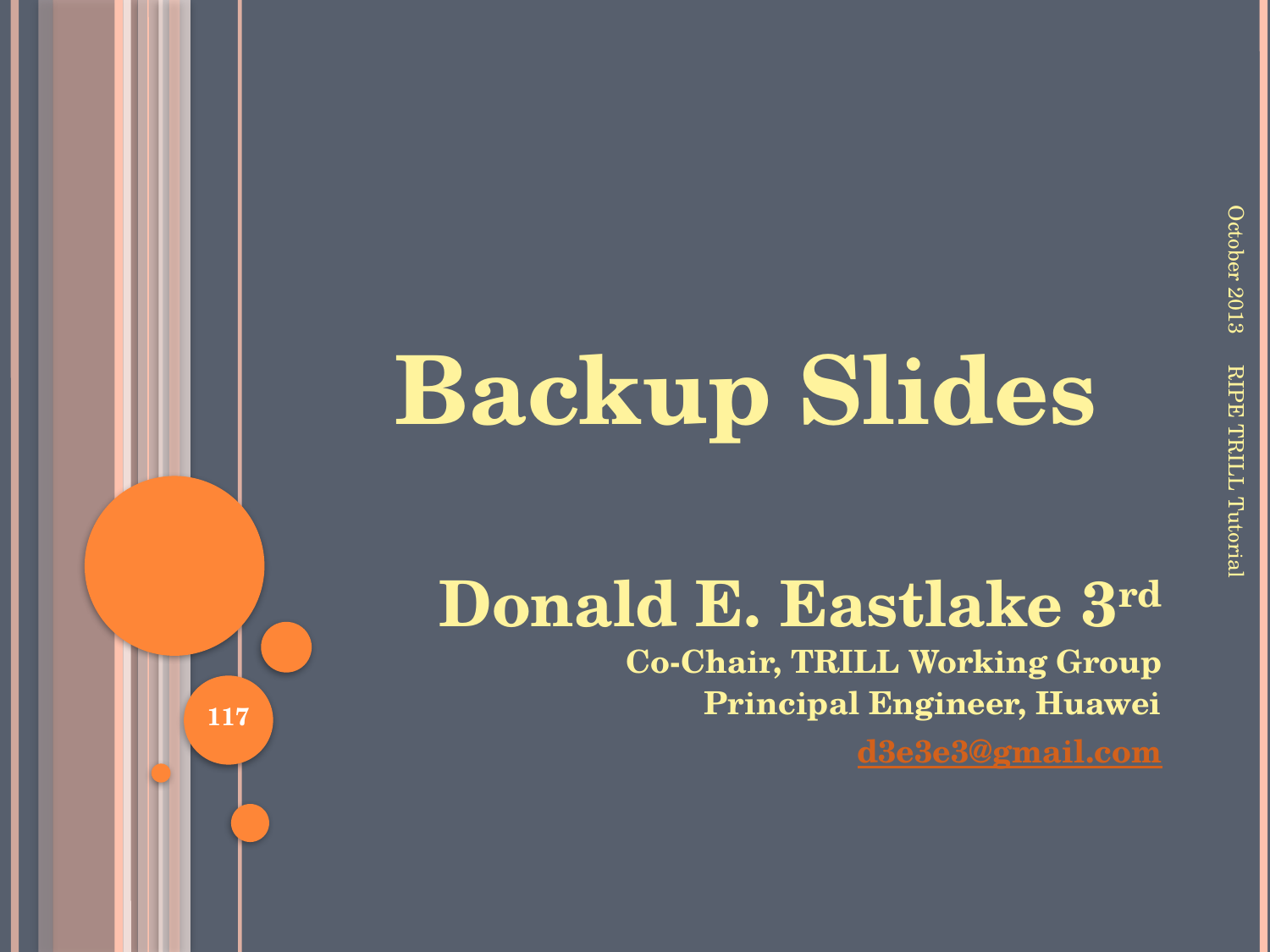

October 2013
# Backup Slides
Donald E. Eastlake 3rd
Co-Chair, TRILL Working Group
Principal Engineer, Huawei
d3e3e3@gmail.com

RIPE TRILL Tutorial
117